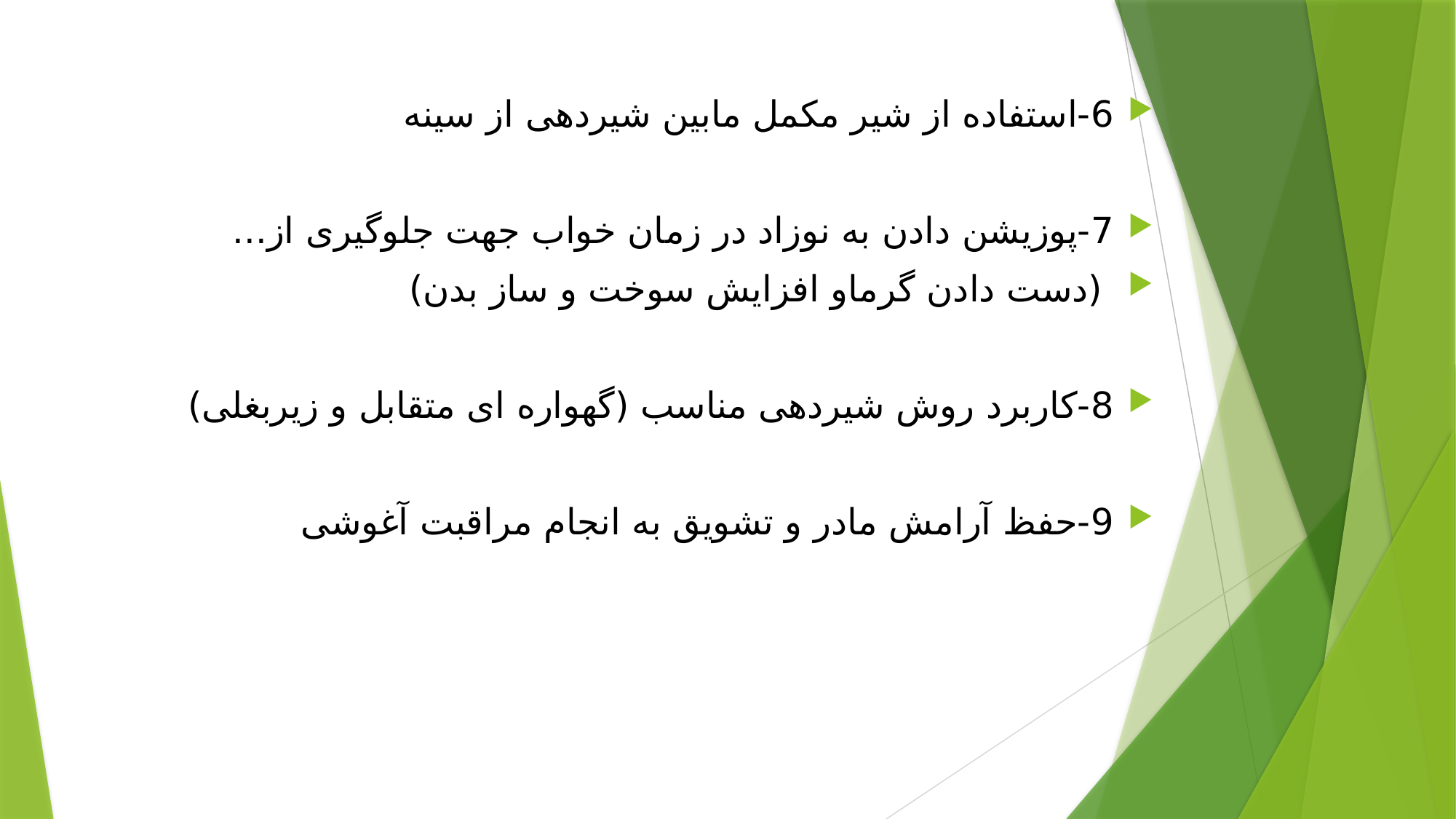

6-استفاده از شیر مکمل مابین شیردهی از سینه

7-پوزیشن دادن به نوزاد در زمان خواب جهت جلوگیری از...
 (دست دادن گرماو افزایش سوخت و ساز بدن)

8-کاربرد روش شیردهی مناسب (گهواره ای متقابل و زیربغلی)

9-حفظ آرامش مادر و تشویق به انجام مراقبت آغوشی